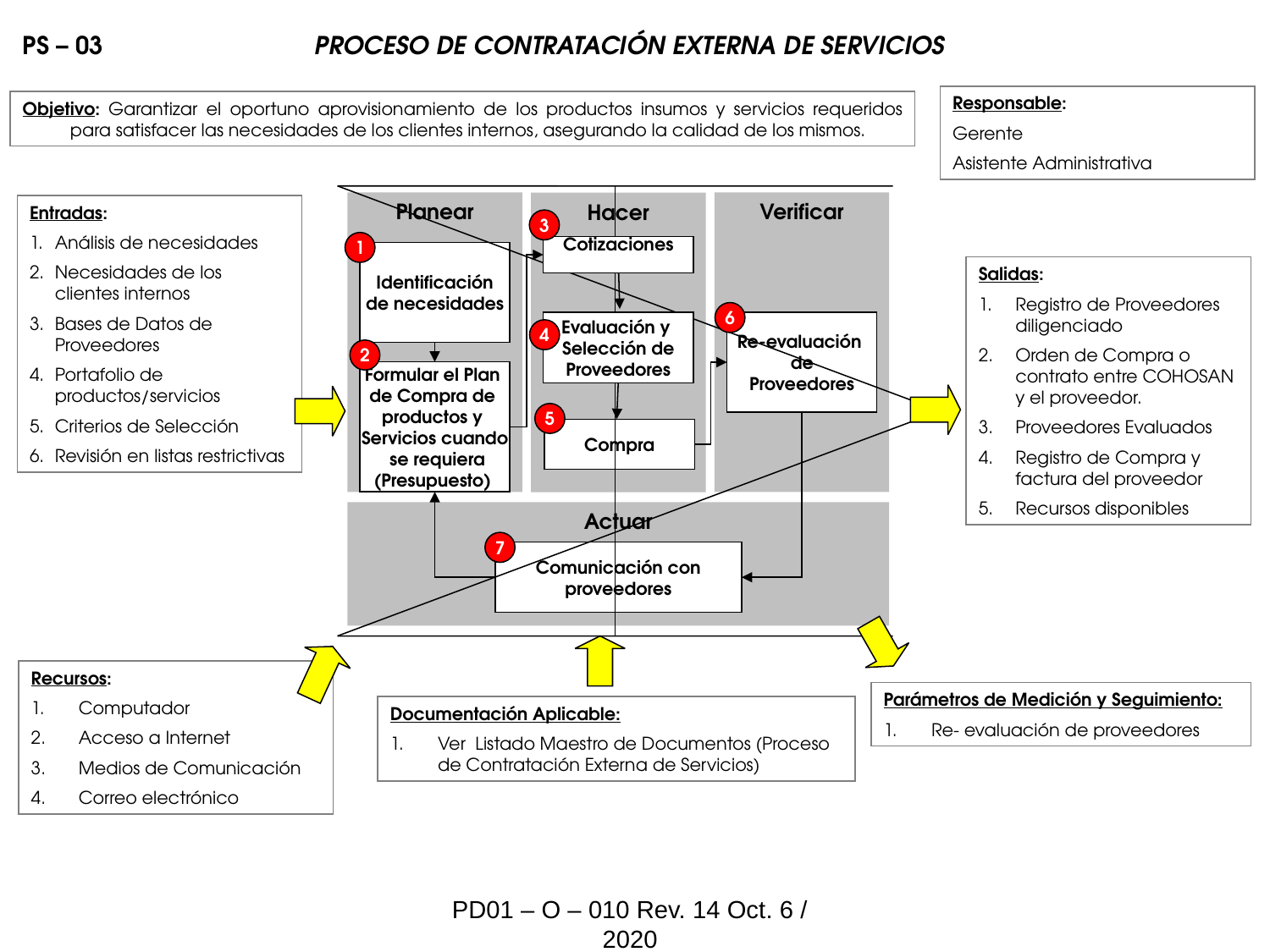

PS – 03
PROCESO DE CONTRATACIÓN EXTERNA DE SERVICIOS
Responsable:
Gerente
Asistente Administrativa
Objetivo: Garantizar el oportuno aprovisionamiento de los productos insumos y servicios requeridos para satisfacer las necesidades de los clientes internos, asegurando la calidad de los mismos.

Planear
Verificar
Hacer
Entradas:
Análisis de necesidades
Necesidades de los clientes internos
Bases de Datos de Proveedores
Portafolio de productos/servicios
Criterios de Selección
Revisión en listas restrictivas
3
1
Cotizaciones

Identificación
de necesidades
Salidas:
Registro de Proveedores diligenciado
Orden de Compra o contrato entre COHOSAN y el proveedor.
Proveedores Evaluados
Registro de Compra y factura del proveedor
Recursos disponibles
6
Evaluación y
Selección de
Proveedores
Re-evaluación
de
Proveedores
4
2
Formular el Plan
de Compra de
productos y
Servicios cuando
 se requiera
(Presupuesto)

5
Compra
Actuar
7
Comunicación con
proveedores

Recursos:
Computador
Acceso a Internet
Medios de Comunicación
Correo electrónico
Parámetros de Medición y Seguimiento:
Re- evaluación de proveedores
Documentación Aplicable:
Ver  Listado Maestro de Documentos (Proceso  de Contratación Externa de Servicios)
PD01 – O – 010 Rev. 14 Oct. 6 / 2020